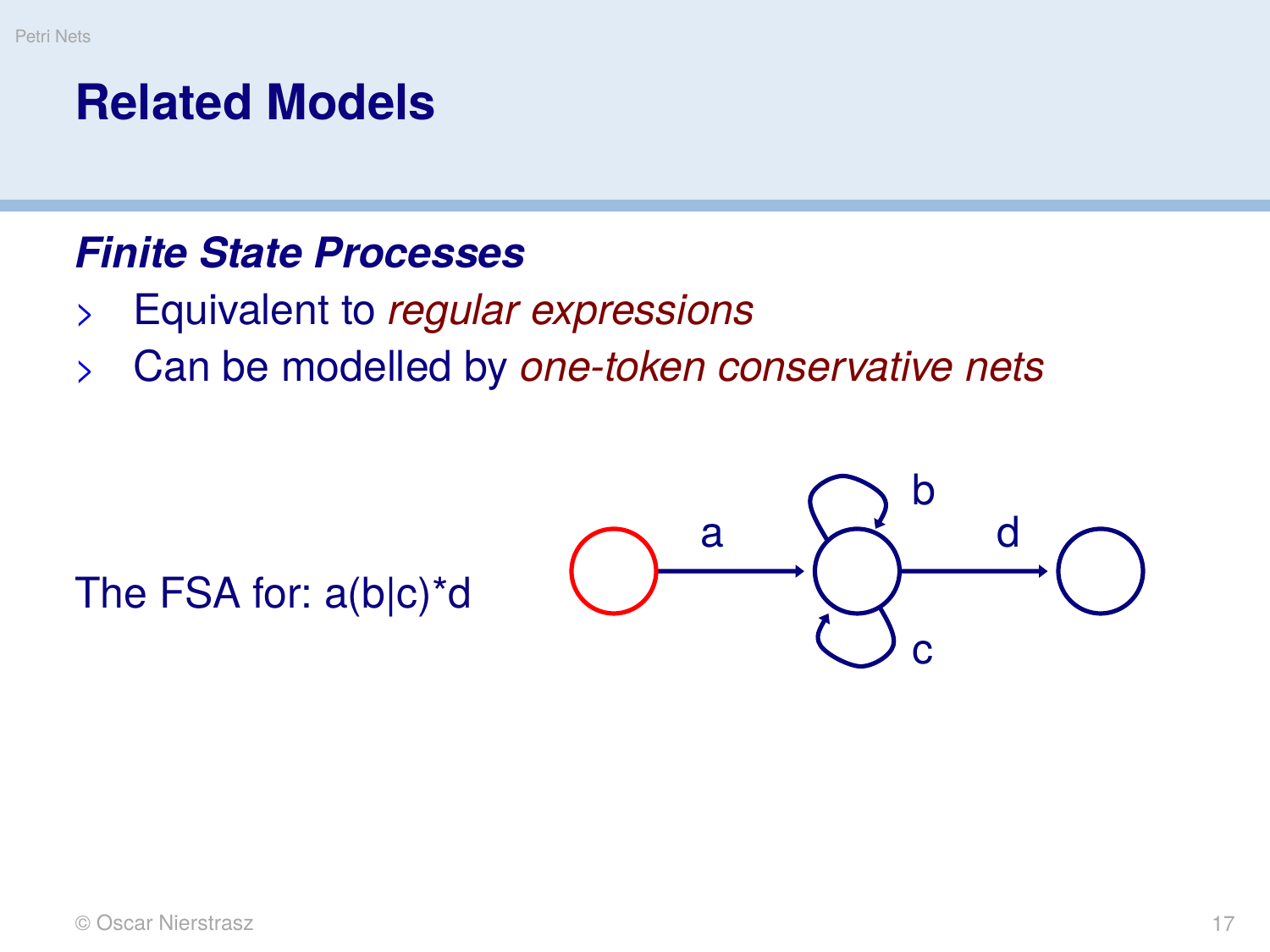

Petri Nets
# Related Models
Finite State Processes
Equivalent to regular expressions
Can be modelled by one-token conservative nets

The FSA for: a(b|c)*d
b

a
d

c
© Oscar Nierstrasz
17